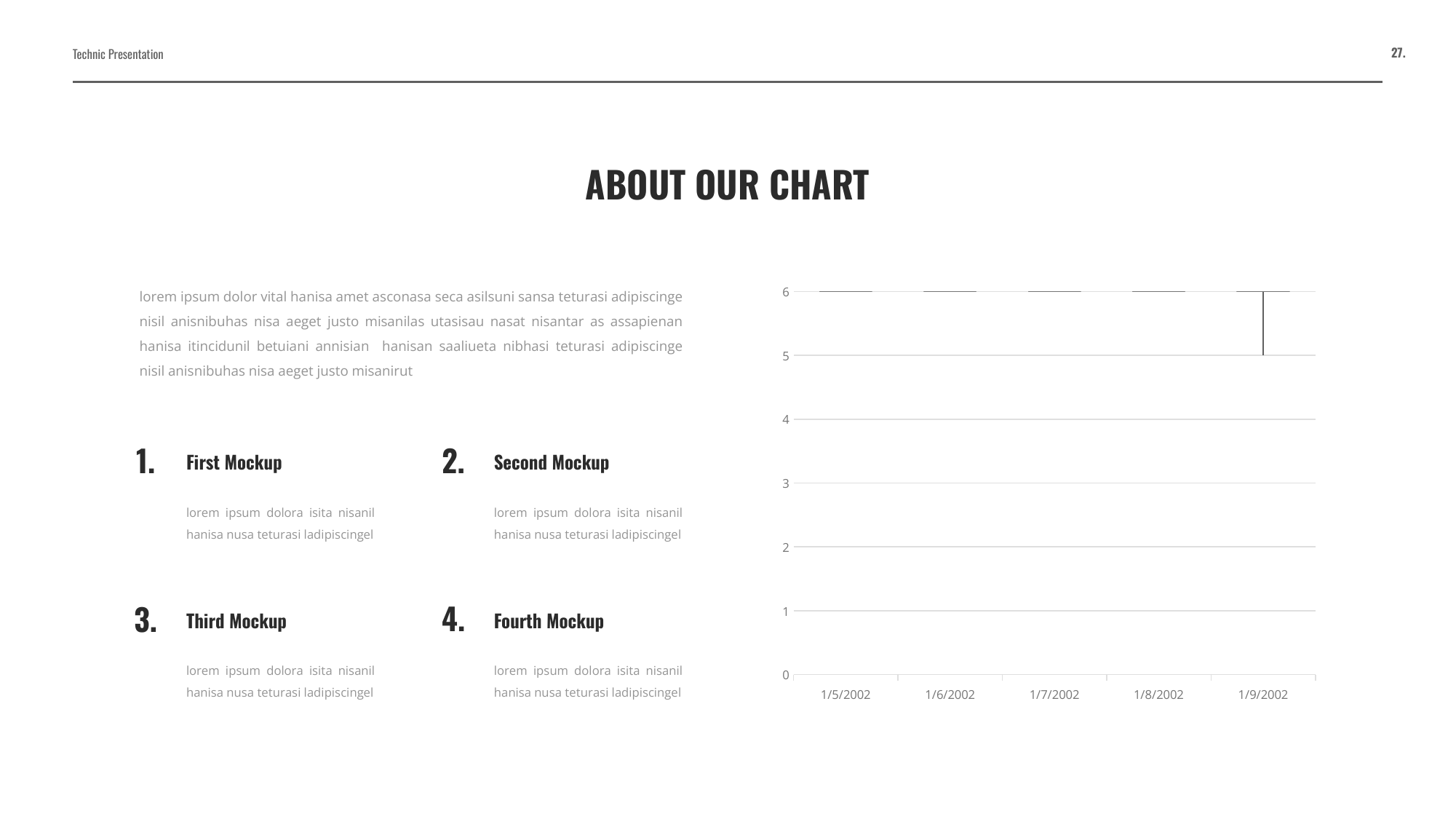

27.
Technic Presentation
ABOUT OUR CHART

[unsupported chart]

lorem ipsum dolor vital hanisa amet asconasa seca asilsuni sansa teturasi adipiscinge nisil anisnibuhas nisa aeget justo misanilas utasisau nasat nisantar as assapienan hanisa itincidunil betuiani annisian  hanisan saaliueta nibhasi teturasi adipiscinge nisil anisnibuhas nisa aeget justo misanirut
1.
First Mockup
lorem ipsum dolora isita nisanil hanisa nusa teturasi ladipiscingel
2.
Second Mockup
lorem ipsum dolora isita nisanil hanisa nusa teturasi ladipiscingel
4.
Fourth Mockup
lorem ipsum dolora isita nisanil hanisa nusa teturasi ladipiscingel
3.
Third Mockup
lorem ipsum dolora isita nisanil hanisa nusa teturasi ladipiscingel